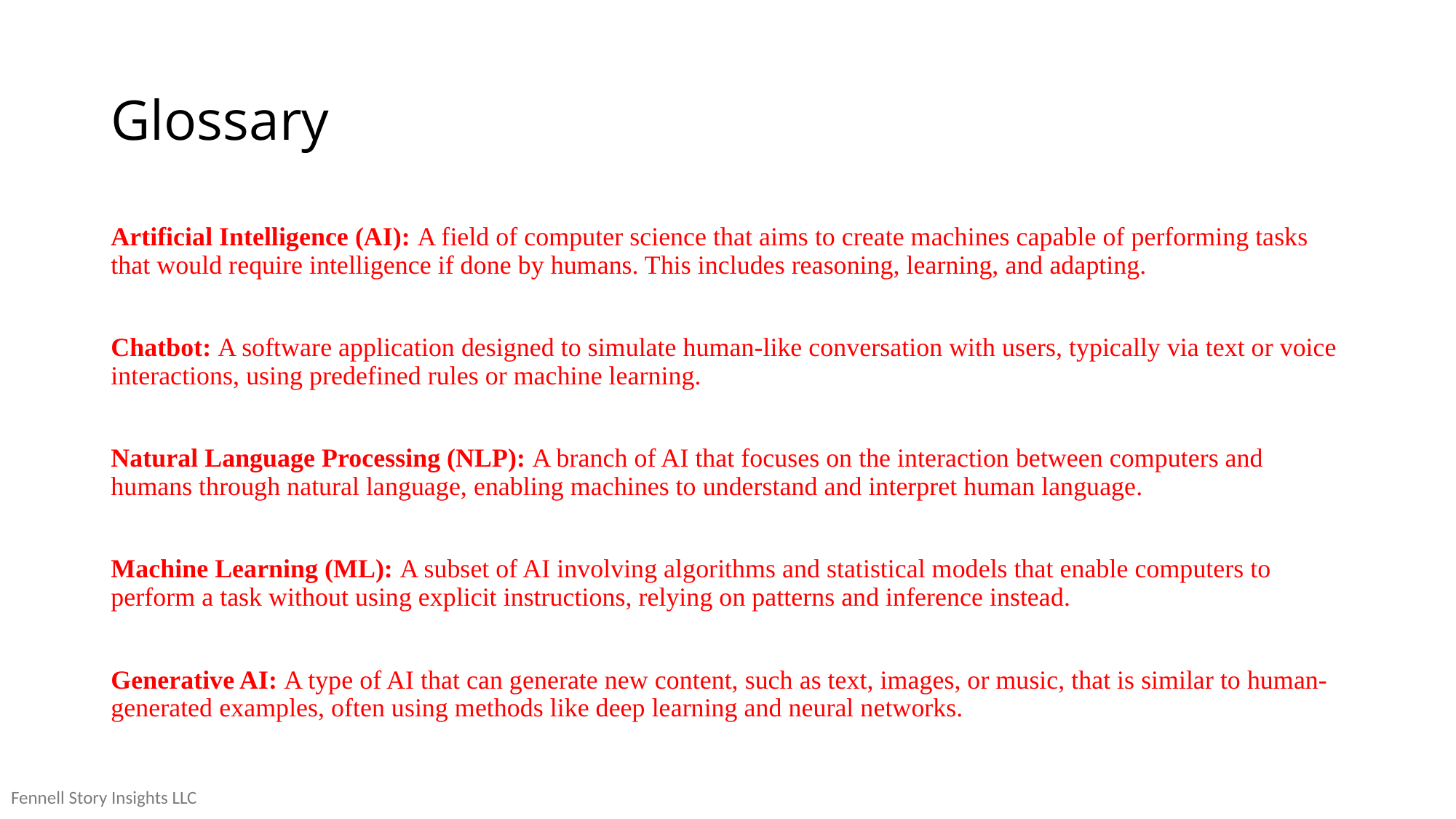

# Glossary
Artificial Intelligence (AI): A field of computer science that aims to create machines capable of performing tasks that would require intelligence if done by humans. This includes reasoning, learning, and adapting.

Chatbot: A software application designed to simulate human-like conversation with users, typically via text or voice interactions, using predefined rules or machine learning.

Natural Language Processing (NLP): A branch of AI that focuses on the interaction between computers and humans through natural language, enabling machines to understand and interpret human language.

Machine Learning (ML): A subset of AI involving algorithms and statistical models that enable computers to perform a task without using explicit instructions, relying on patterns and inference instead.

Generative AI: A type of AI that can generate new content, such as text, images, or music, that is similar to human-generated examples, often using methods like deep learning and neural networks.
Fennell Story Insights LLC